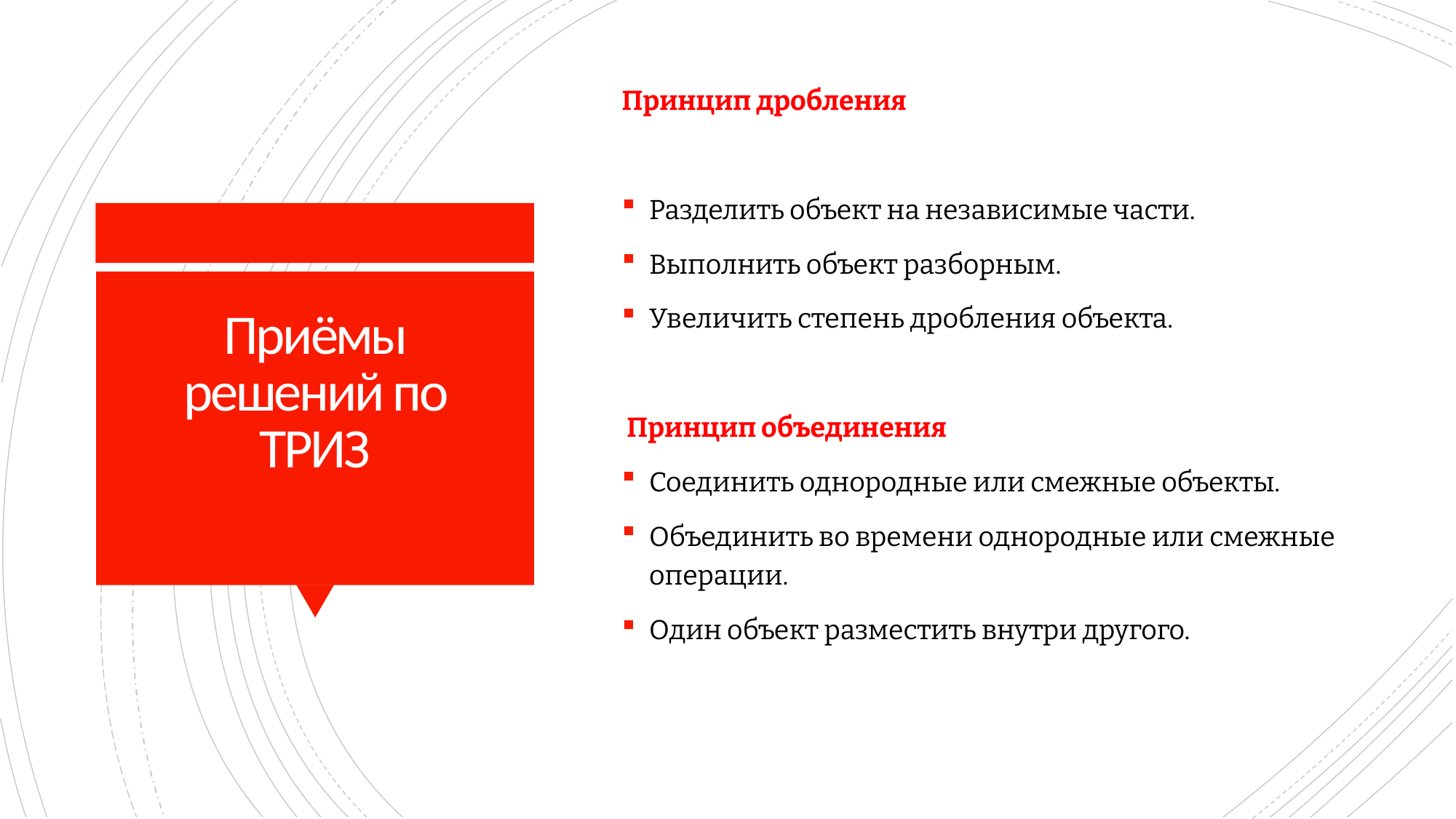

Принцип дробления

Разделить объект на независимые части.
Выполнить объект разборным.
Увеличить степень дробления объекта.

 Принцип объединения
Соединить однородные или смежные объекты.
Объединить во времени однородные или смежные операции.
Один объект разместить внутри другого.

# Приёмы решений по ТРИЗ